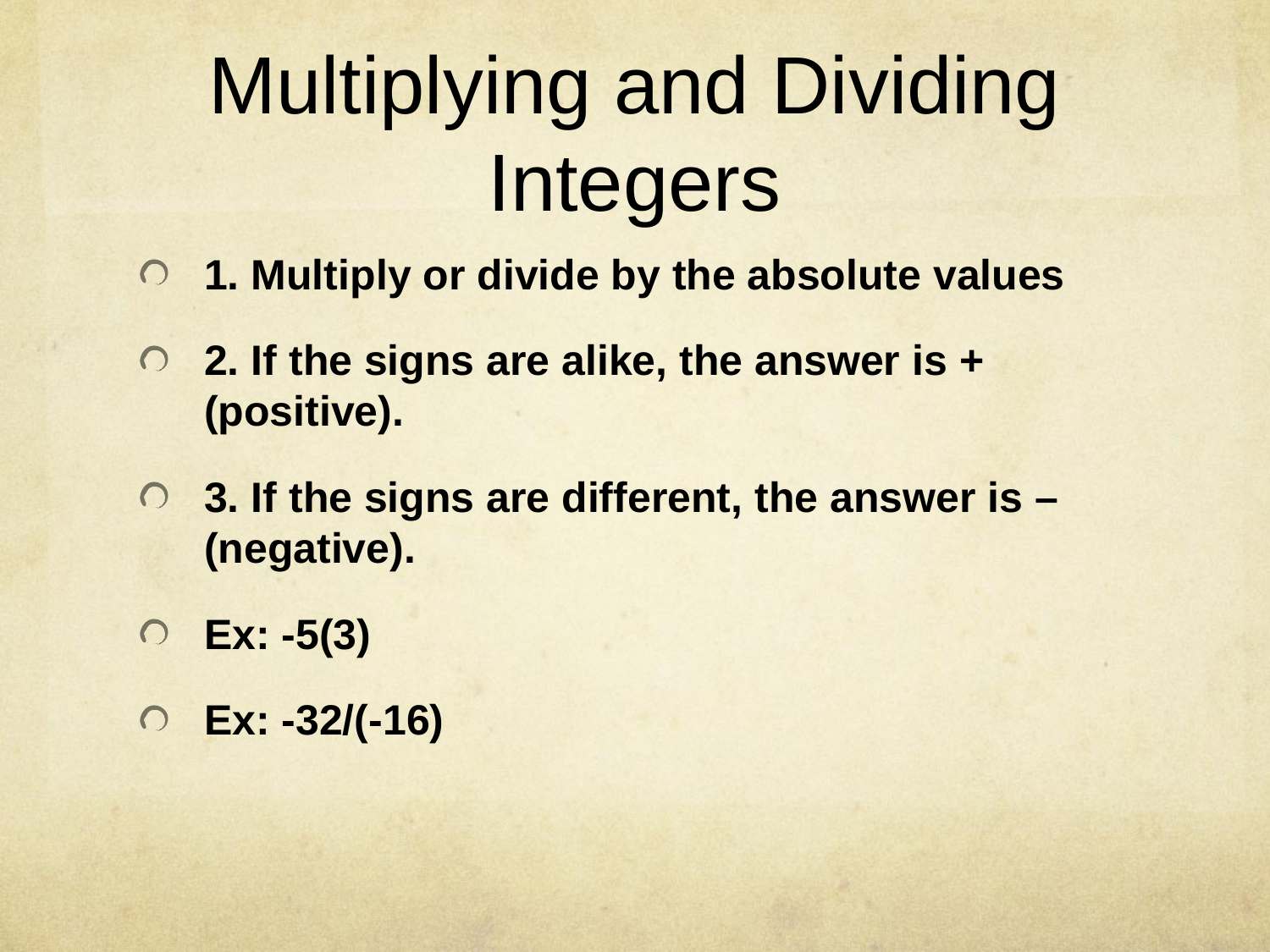

# Multiplying and Dividing Integers
1. Multiply or divide by the absolute values
2. If the signs are alike, the answer is +(positive).
3. If the signs are different, the answer is – (negative).
Ex: -5(3)
Ex: -32/(-16)